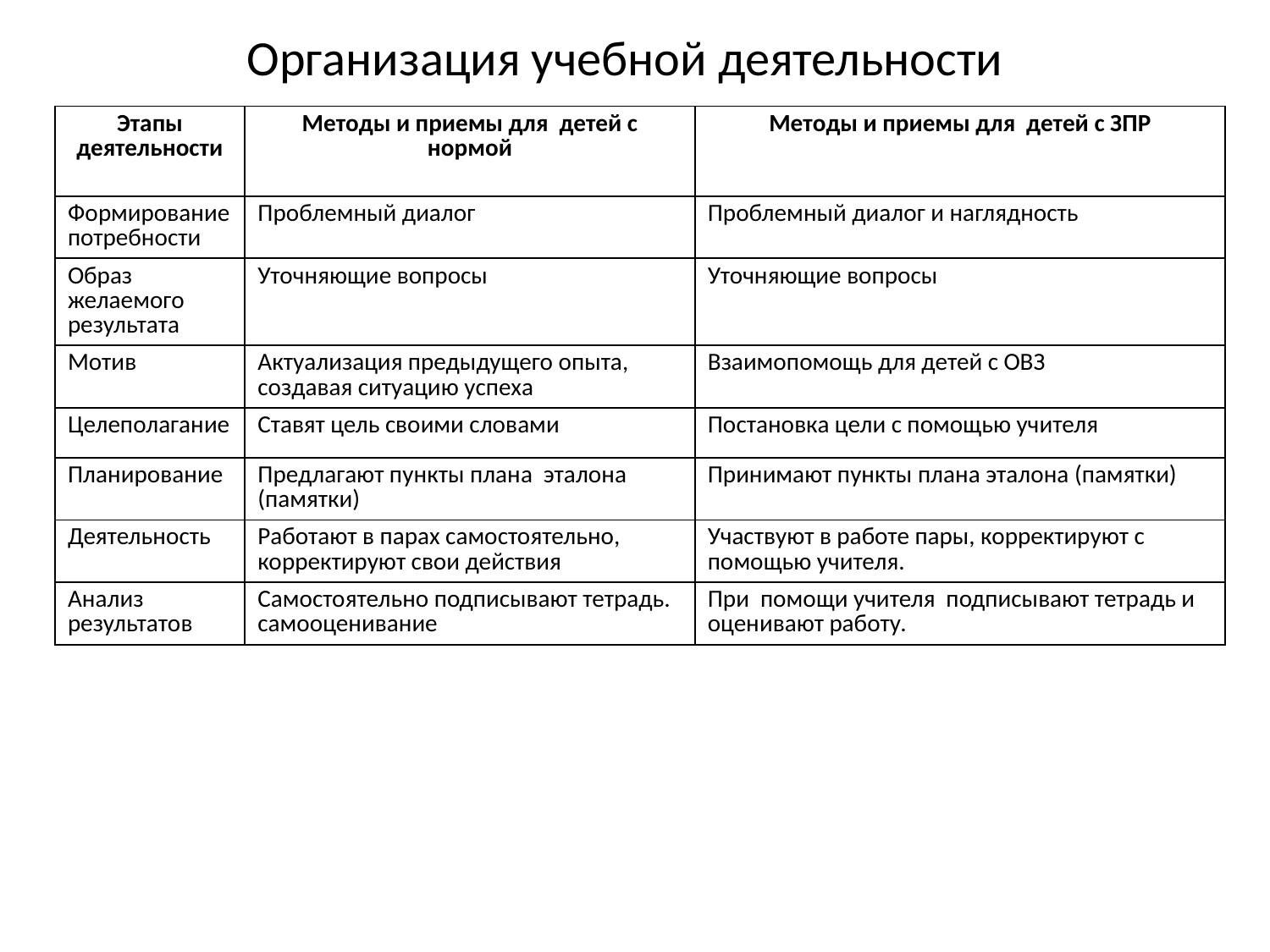

# Организация учебной деятельности
| Этапы деятельности | Методы и приемы для детей с нормой | Методы и приемы для детей с ЗПР |
| --- | --- | --- |
| Формирование потребности | Проблемный диалог | Проблемный диалог и наглядность |
| Образ желаемого результата | Уточняющие вопросы | Уточняющие вопросы |
| Мотив | Актуализация предыдущего опыта, создавая ситуацию успеха | Взаимопомощь для детей с ОВЗ |
| Целеполагание | Ставят цель своими словами | Постановка цели с помощью учителя |
| Планирование | Предлагают пункты плана эталона (памятки) | Принимают пункты плана эталона (памятки) |
| Деятельность | Работают в парах самостоятельно, корректируют свои действия | Участвуют в работе пары, корректируют с помощью учителя. |
| Анализ результатов | Самостоятельно подписывают тетрадь. самооценивание | При помощи учителя подписывают тетрадь и оценивают работу. |